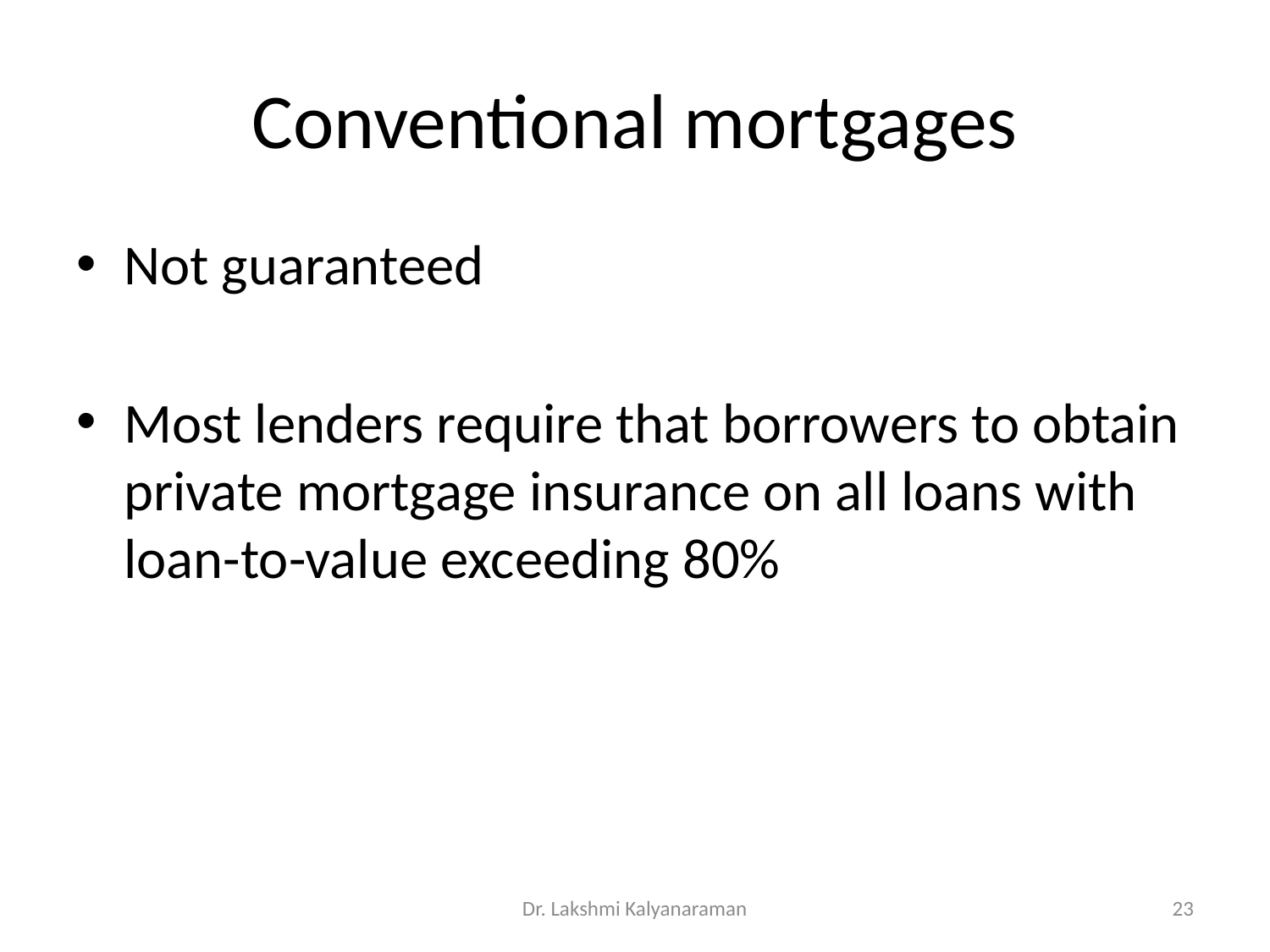

# Conventional mortgages
Not guaranteed

Most lenders require that borrowers to obtain private mortgage insurance on all loans with loan-to-value exceeding 80%

Dr. Lakshmi Kalyanaraman
23